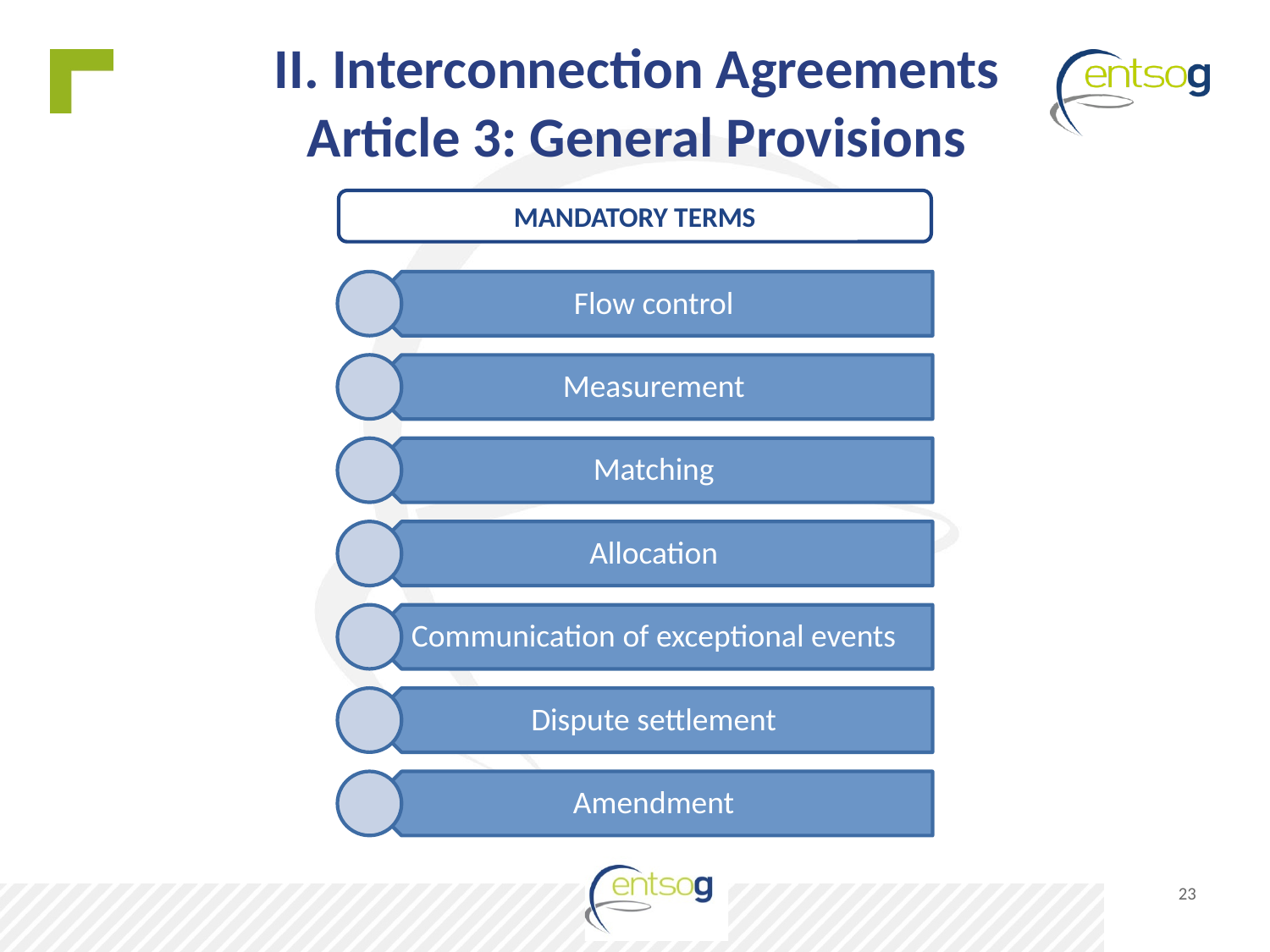

# II. Interconnection Agreements Article 3: General Provisions
MANDATORY TERMS
Flow control
Measurement
Matching
Allocation
Communication of exceptional events
Dispute settlement
Amendment
23